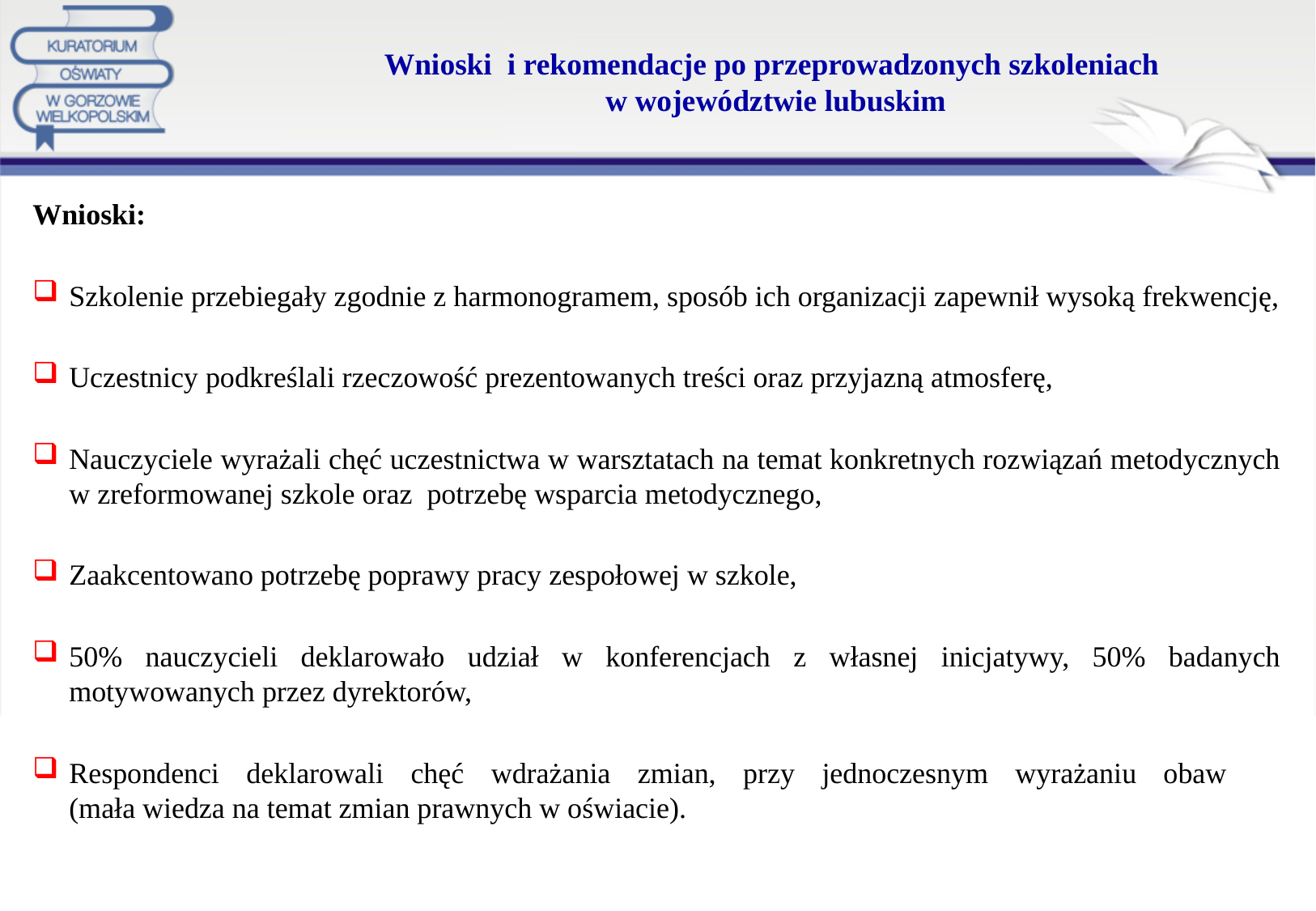

# Wnioski  i rekomendacje po przeprowadzonych szkoleniach w województwie lubuskim
Wnioski:

Szkolenie przebiegały zgodnie z harmonogramem, sposób ich organizacji zapewnił wysoką frekwencję,

Uczestnicy podkreślali rzeczowość prezentowanych treści oraz przyjazną atmosferę,

Nauczyciele wyrażali chęć uczestnictwa w warsztatach na temat konkretnych rozwiązań metodycznych w zreformowanej szkole oraz  potrzebę wsparcia metodycznego,

Zaakcentowano potrzebę poprawy pracy zespołowej w szkole,

50% nauczycieli deklarowało udział w konferencjach z własnej inicjatywy, 50% badanych motywowanych przez dyrektorów,

Respondenci deklarowali chęć wdrażania zmian, przy jednoczesnym wyrażaniu obaw
(mała wiedza na temat zmian prawnych w oświacie).